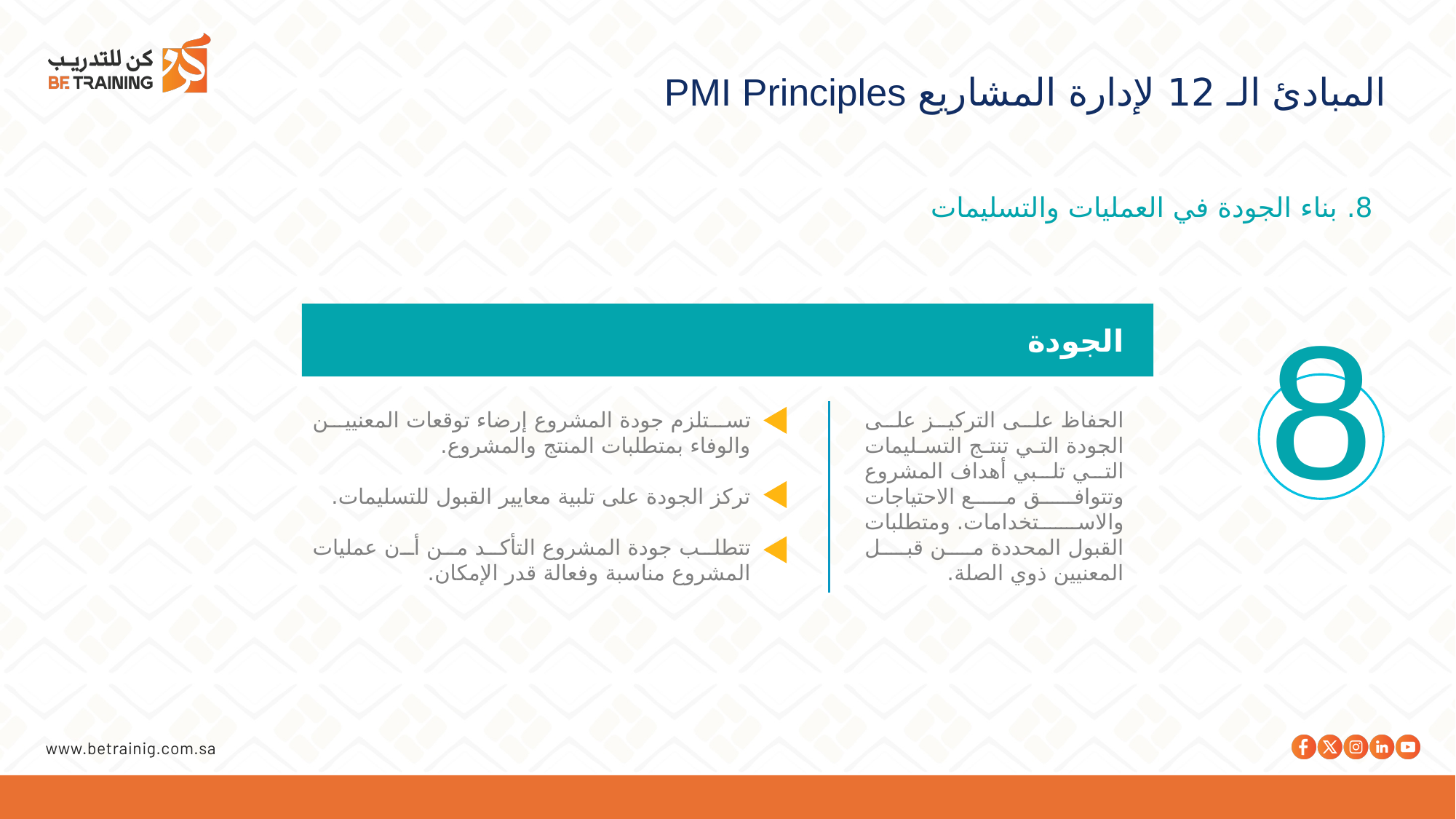

المبادئ الـ 12 لإدارة المشاريع PMI Principles
8. بناء الجودة في العمليات والتسليمات
8

الجودة

تستلزم جودة المشروع إرضاء توقعات المعنيين والوفاء بمتطلبات المنتج والمشروع.

تركز الجودة على تلبية معايير القبول للتسليمات.

تتطلب جودة المشروع التأكد من أن عمليات المشروع مناسبة وفعالة قدر الإمكان.
الحفاظ على التركيز على الجودة التي تنتج التسليمات التي تلبي أهداف المشروع وتتوافق مع الاحتياجات والاستخدامات. ومتطلبات القبول المحددة من قبل المعنيين ذوي الصلة.